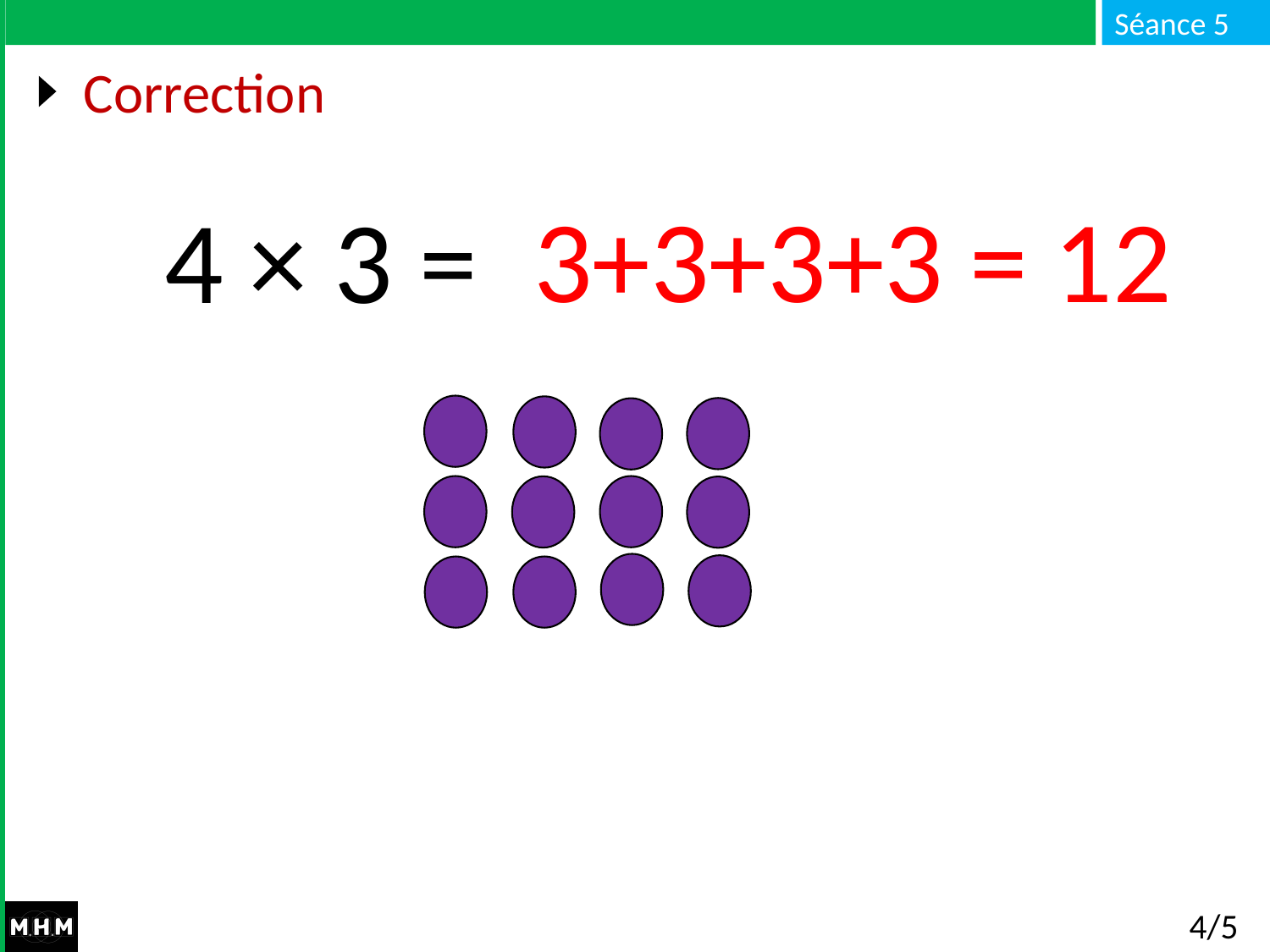

# Correction

4 × 3 =
3+3+3+3 = 12

4/5